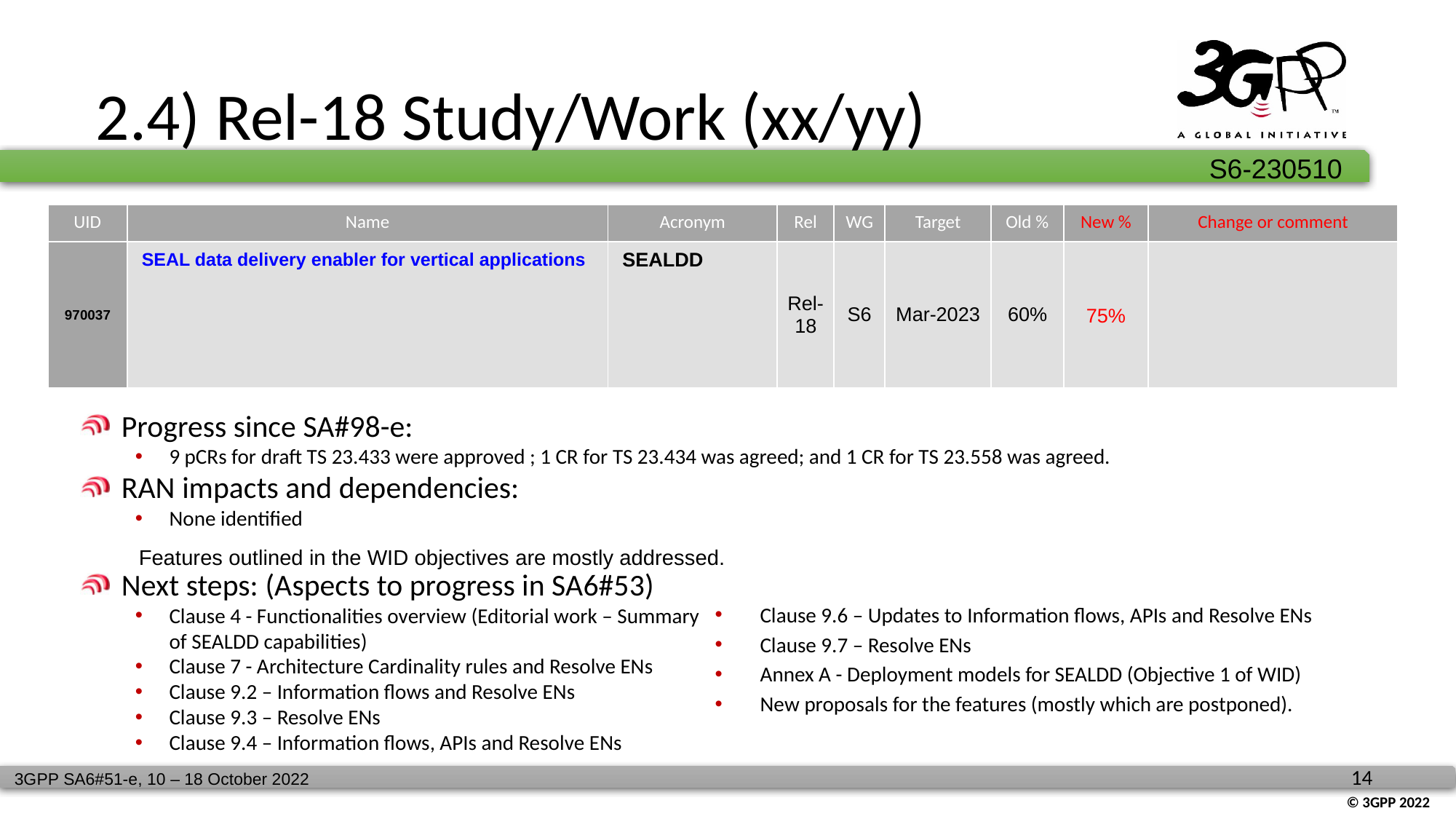

# 2.4) Rel-18 Study/Work (xx/yy)
| UID | Name | Acronym | Rel | WG | Target | Old % | New % | Change or comment |
| --- | --- | --- | --- | --- | --- | --- | --- | --- |
| 970037 | SEAL data delivery enabler for vertical applications | SEALDD | Rel-18 | S6 | Mar-2023 | 60% | 75% |  |
Progress since SA#98-e:
9 pCRs for draft TS 23.433 were approved ; 1 CR for TS 23.434 was agreed; and 1 CR for TS 23.558 was agreed.
RAN impacts and dependencies:
None identified
Features outlined in the WID objectives are mostly addressed.
Next steps: (Aspects to progress in SA6#53)
Clause 4 - Functionalities overview (Editorial work – Summary of SEALDD capabilities)
Clause 7 - Architecture Cardinality rules and Resolve ENs
Clause 9.2 – Information flows and Resolve ENs
Clause 9.3 – Resolve ENs
Clause 9.4 – Information flows, APIs and Resolve ENs

Clause 9.6 – Updates to Information flows, APIs and Resolve ENs
Clause 9.7 – Resolve ENs
Annex A - Deployment models for SEALDD (Objective 1 of WID)
New proposals for the features (mostly which are postponed).